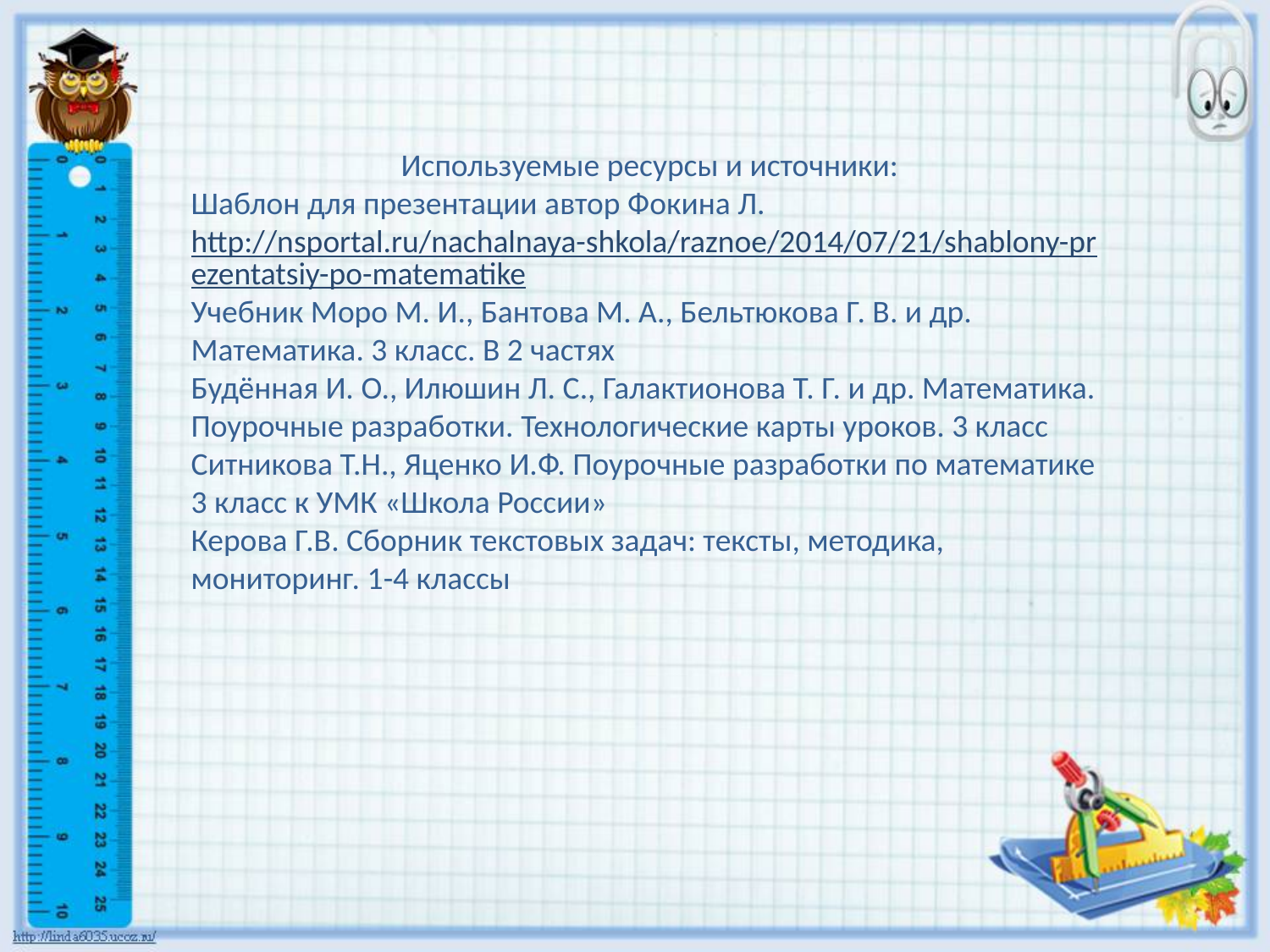

Используемые ресурсы и источники:
Шаблон для презентации автор Фокина Л.  http://nsportal.ru/nachalnaya-shkola/raznoe/2014/07/21/shablony-prezentatsiy-po-matematike
Учебник Моро М. И., Бантова М. А., Бельтюкова Г. В. и др. Математика. 3 класс. В 2 частях
Будённая И. О., Илюшин Л. С., Галактионова Т. Г. и др. Математика. Поурочные разработки. Технологические карты уроков. 3 класс
Ситникова Т.Н., Яценко И.Ф. Поурочные разработки по математике  3 класс к УМК «Школа России»
Керова Г.В. Сборник текстовых задач: тексты, методика, мониторинг. 1-4 классы